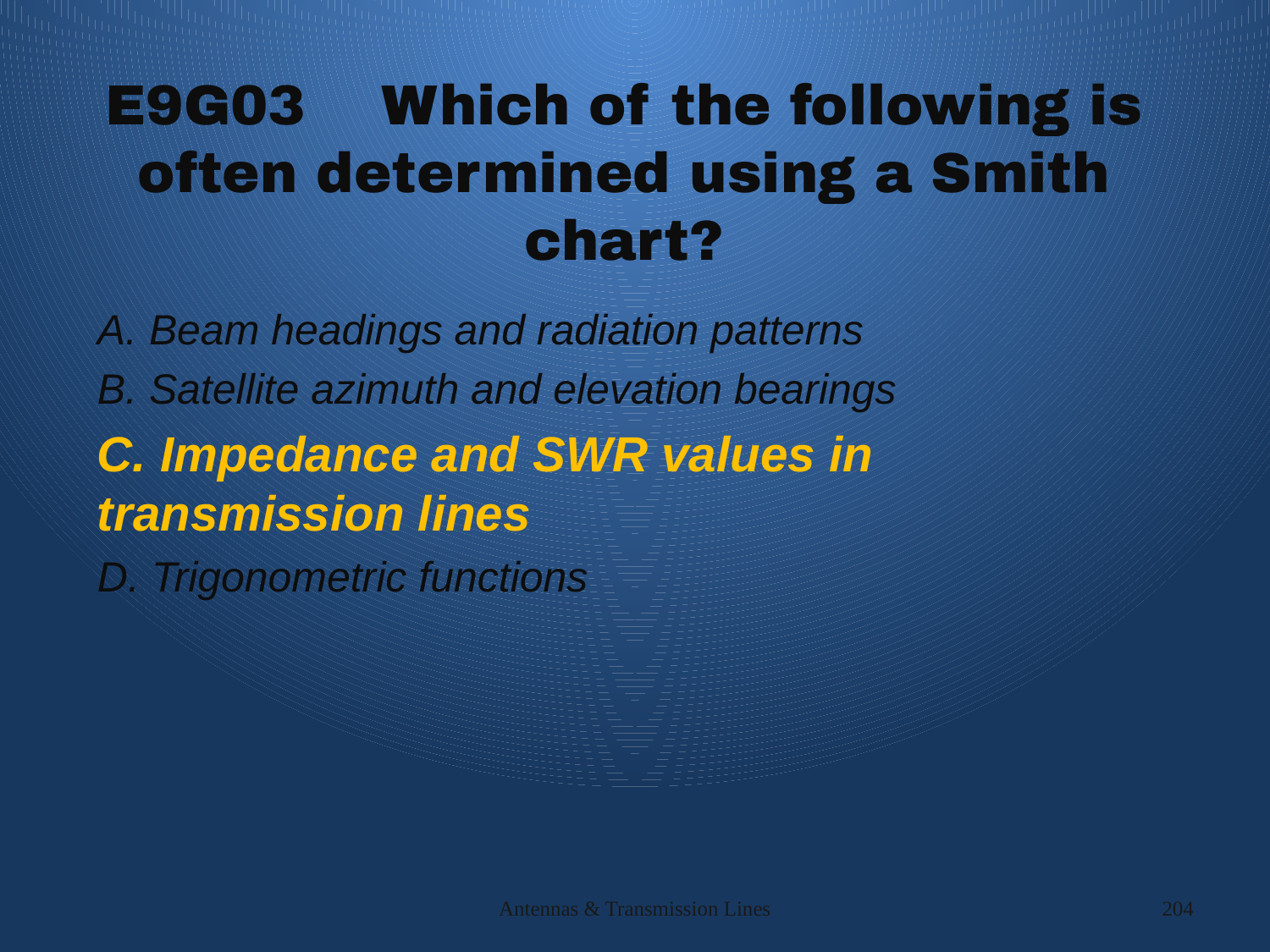

# E9G03    Which of the following is often determined using a Smith chart?
A. Beam headings and radiation patterns
B. Satellite azimuth and elevation bearings
C. Impedance and SWR values in transmission lines
D. Trigonometric functions

Antennas & Transmission Lines
204